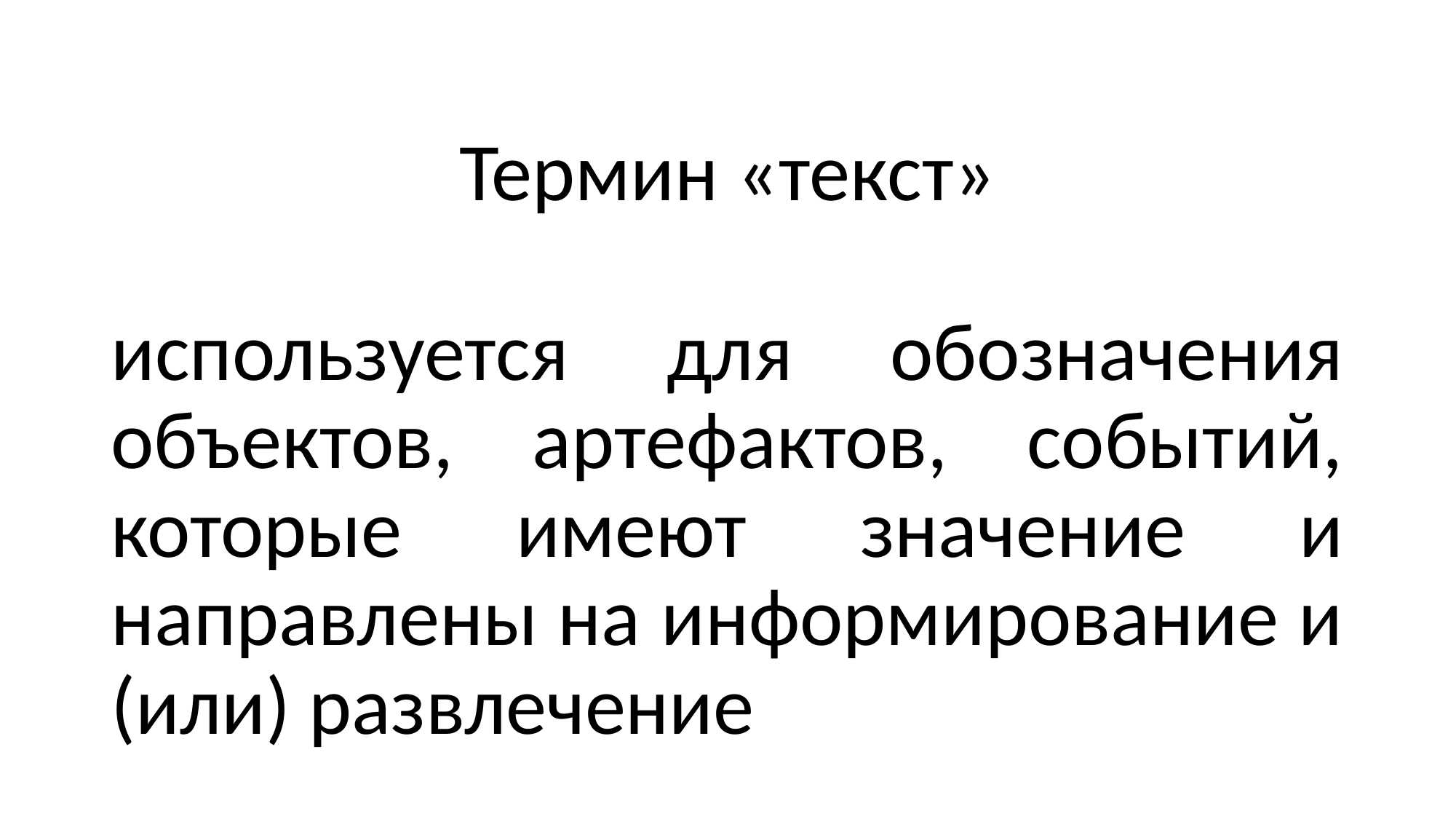

# Термин «текст»
используется для обозначения объектов, артефактов, событий, которые имеют значение и направлены на информирование и (или) развлечение